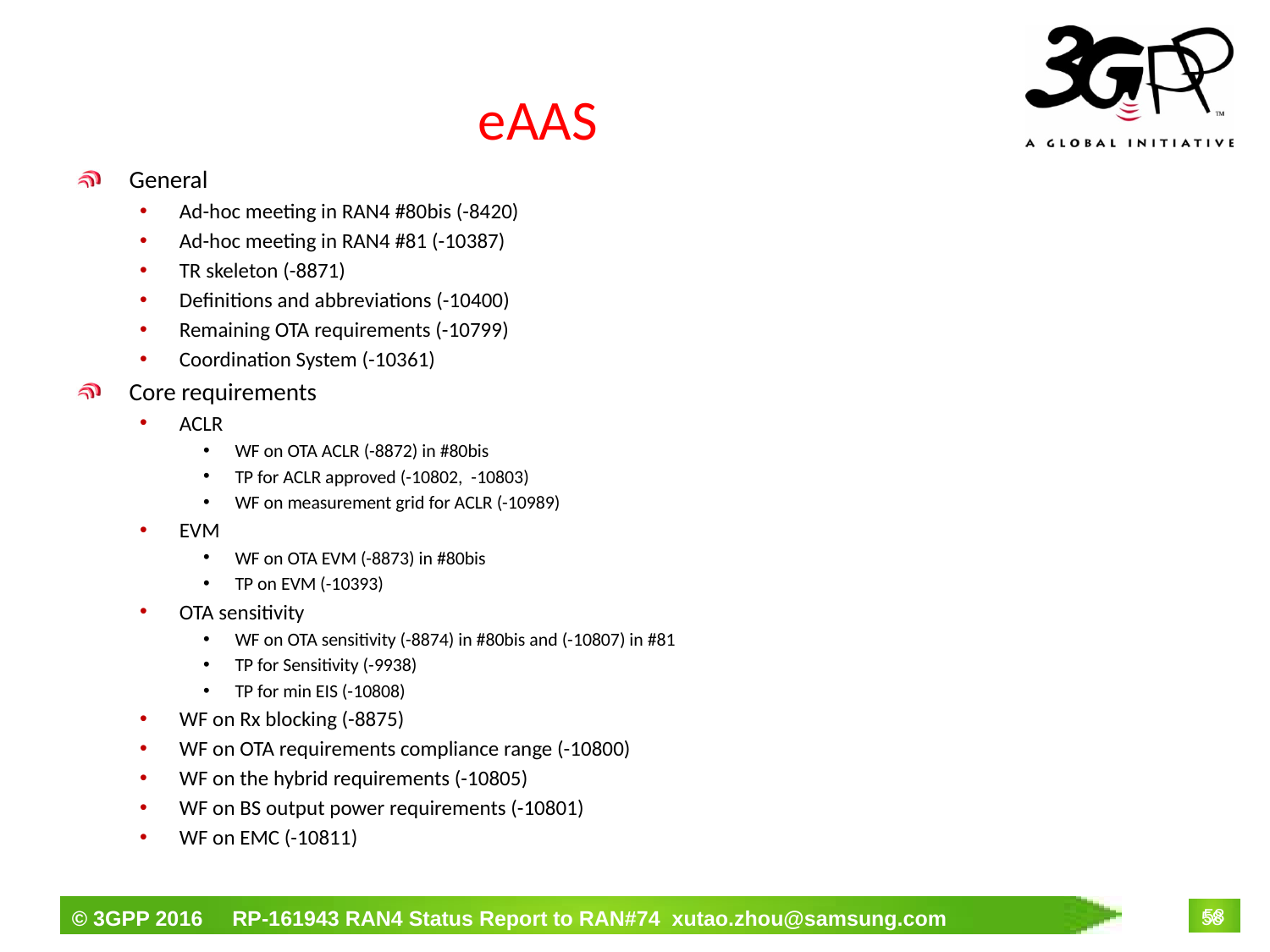

# eAAS
 General
Ad-hoc meeting in RAN4 #80bis (-8420)
Ad-hoc meeting in RAN4 #81 (-10387)
TR skeleton (-8871)
Definitions and abbreviations (-10400)
Remaining OTA requirements (-10799)
Coordination System (-10361)
 Core requirements
ACLR
WF on OTA ACLR (-8872) in #80bis
TP for ACLR approved (-10802,  -10803)
WF on measurement grid for ACLR (-10989)
EVM
WF on OTA EVM (-8873) in #80bis
TP on EVM (-10393)
OTA sensitivity
WF on OTA sensitivity (-8874) in #80bis and (-10807) in #81
TP for Sensitivity (-9938)
TP for min EIS (-10808)
WF on Rx blocking (-8875)
WF on OTA requirements compliance range (-10800)
WF on the hybrid requirements (-10805)
WF on BS output power requirements (-10801)
WF on EMC (-10811)
58